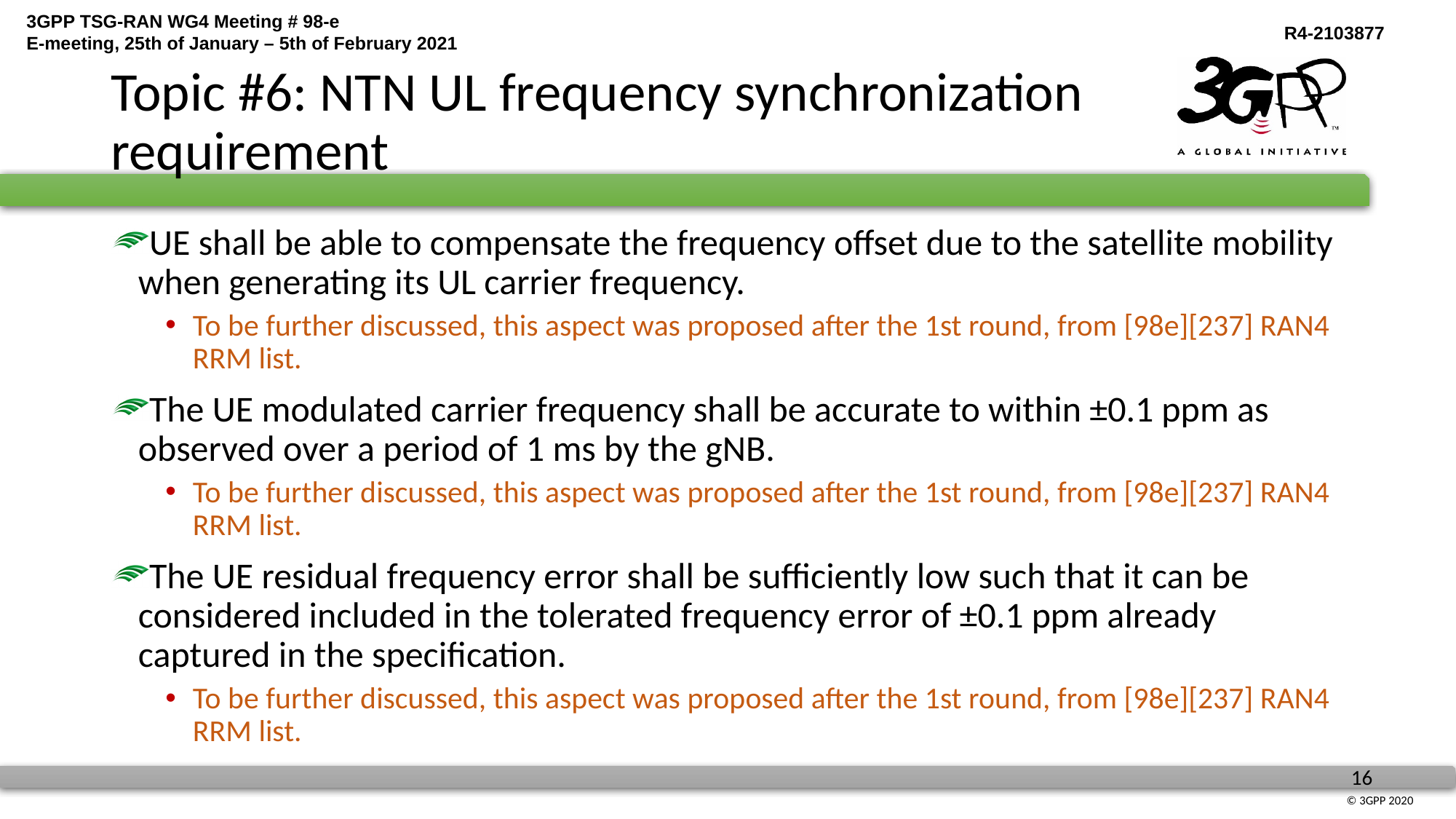

# Topic #6: NTN UL frequency synchronization requirement
UE shall be able to compensate the frequency offset due to the satellite mobility when generating its UL carrier frequency.
To be further discussed, this aspect was proposed after the 1st round, from [98e][237] RAN4 RRM list.
The UE modulated carrier frequency shall be accurate to within ±0.1 ppm as observed over a period of 1 ms by the gNB.
To be further discussed, this aspect was proposed after the 1st round, from [98e][237] RAN4 RRM list.
The UE residual frequency error shall be sufficiently low such that it can be considered included in the tolerated frequency error of ±0.1 ppm already captured in the specification.
To be further discussed, this aspect was proposed after the 1st round, from [98e][237] RAN4 RRM list.